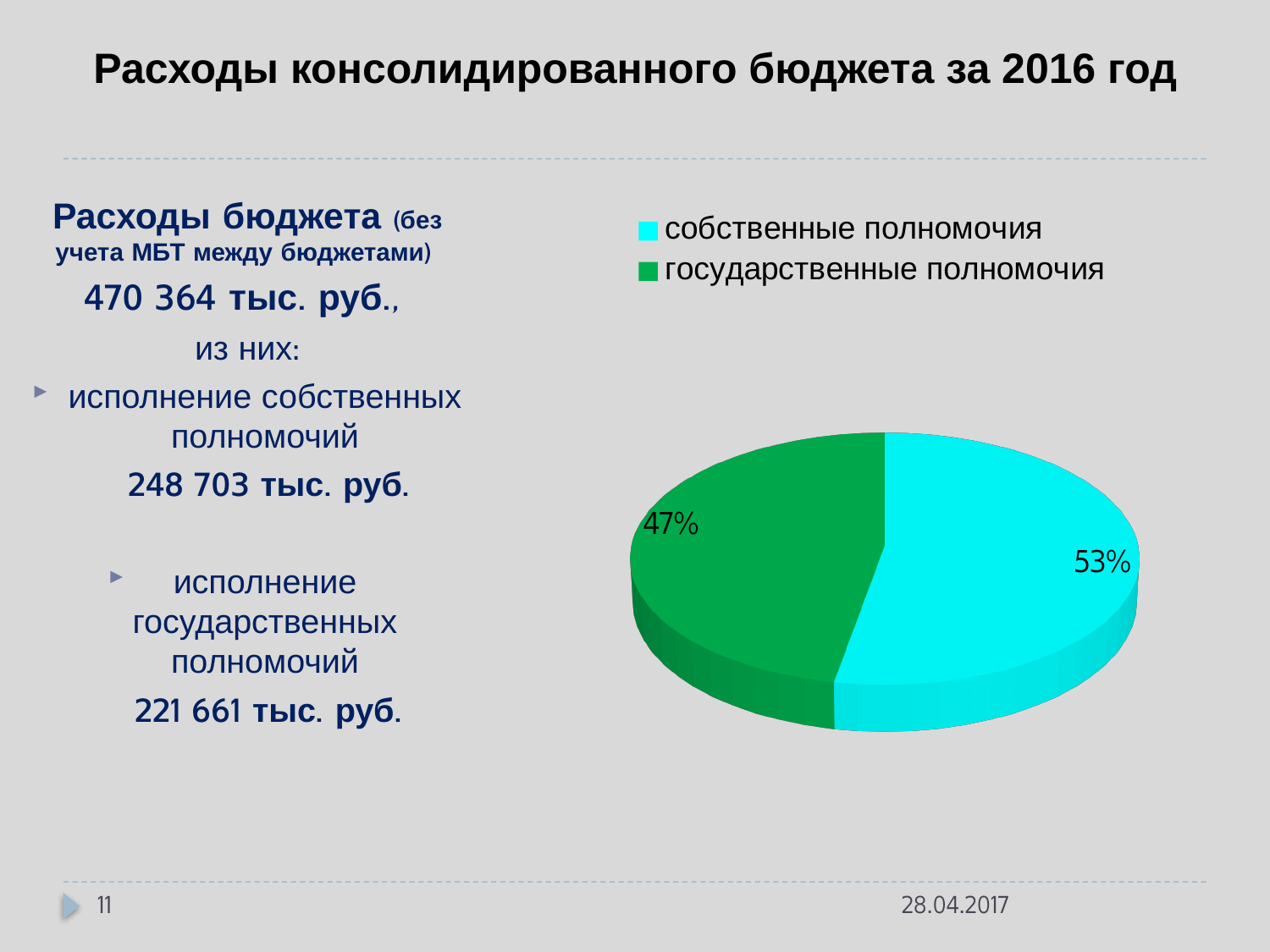

# Расходы консолидированного бюджета за 2016 год
Расходы бюджета (без учета МБТ между бюджетами)
470 364 тыс. руб.,
из них:
исполнение собственных полномочий
     248 703 тыс. руб.

исполнение государственных полномочий
     221 661 тыс. руб.

[unsupported chart]

11
28.04.2017